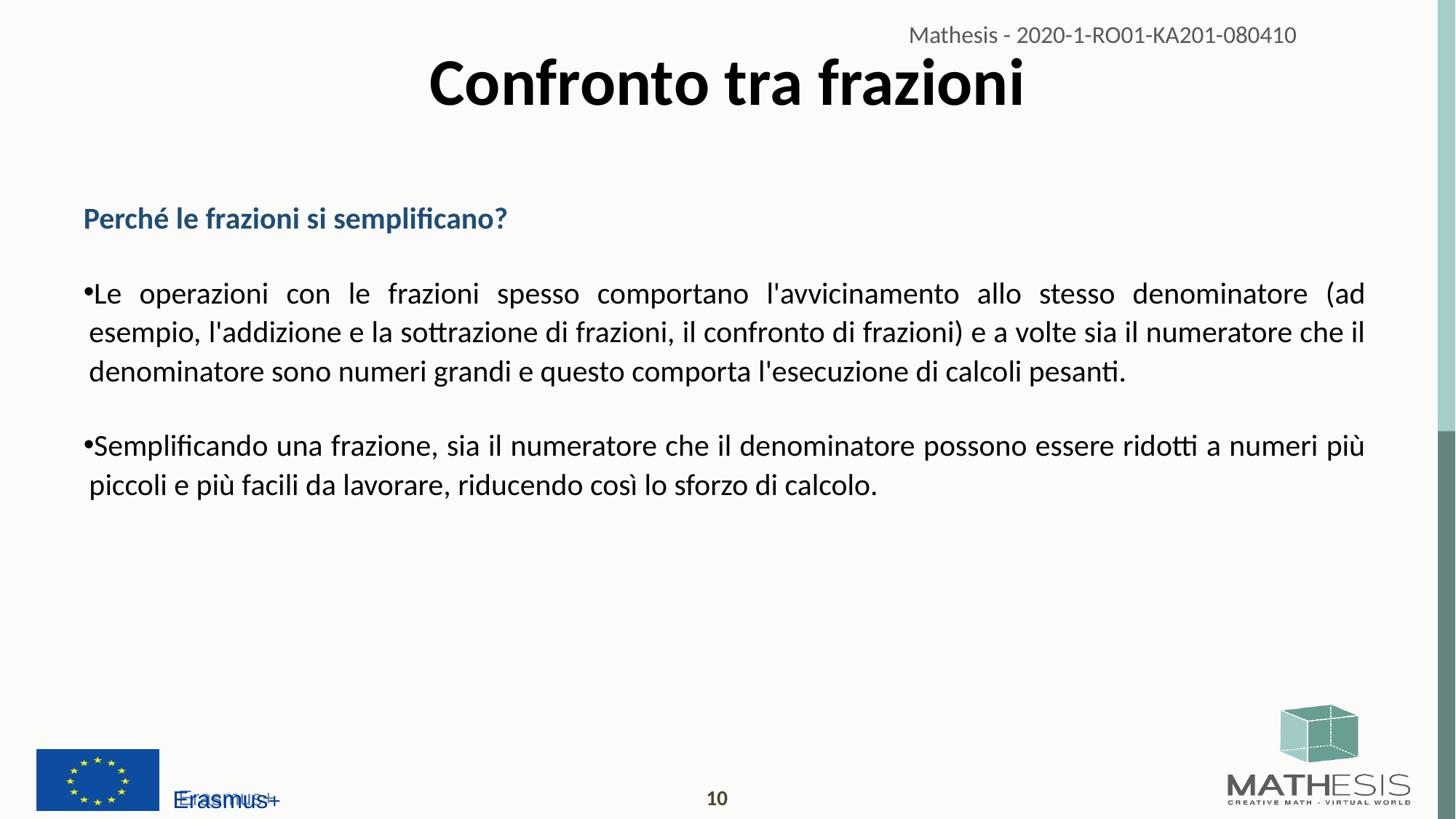

# Confronto tra frazioni
Perché le frazioni si semplificano?
Le operazioni con le frazioni spesso comportano l'avvicinamento allo stesso denominatore (ad esempio, l'addizione e la sottrazione di frazioni, il confronto di frazioni) e a volte sia il numeratore che il denominatore sono numeri grandi e questo comporta l'esecuzione di calcoli pesanti.
Semplificando una frazione, sia il numeratore che il denominatore possono essere ridotti a numeri più piccoli e più facili da lavorare, riducendo così lo sforzo di calcolo.